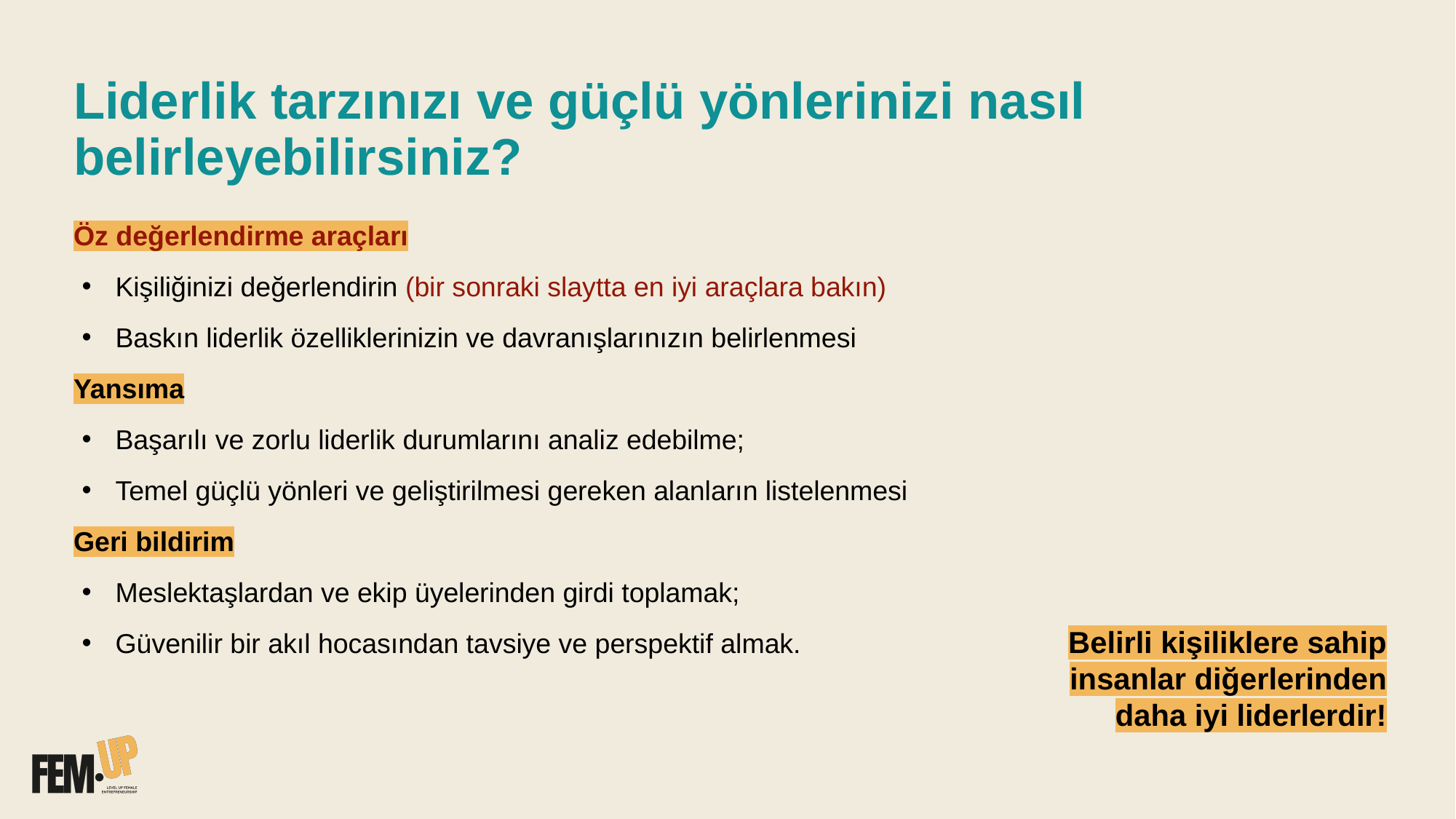

# Liderlik tarzınızı ve güçlü yönlerinizi nasıl belirleyebilirsiniz?
Öz değerlendirme araçları
 Kişiliğinizi değerlendirin (bir sonraki slaytta en iyi araçlara bakın)
 Baskın liderlik özelliklerinizin ve davranışlarınızın belirlenmesi
Yansıma
 Başarılı ve zorlu liderlik durumlarını analiz edebilme;
 Temel güçlü yönleri ve geliştirilmesi gereken alanların listelenmesi
Geri bildirim
 Meslektaşlardan ve ekip üyelerinden girdi toplamak;
 Güvenilir bir akıl hocasından tavsiye ve perspektif almak.

Belirli kişiliklere sahip insanlar diğerlerinden daha iyi liderlerdir!